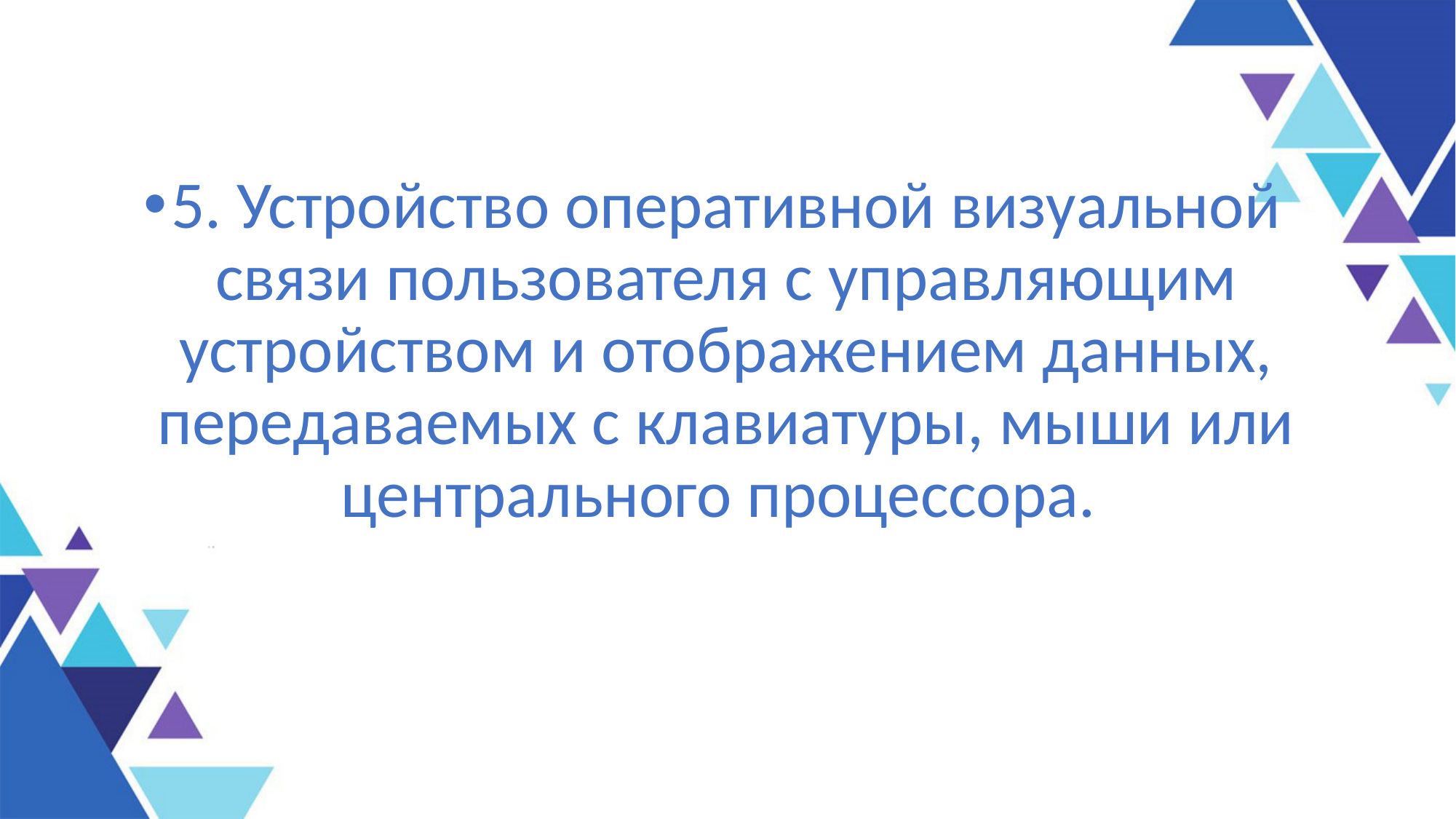

5. Устройство оперативной визуальной связи пользователя с управляющим устройством и отображением данных, передаваемых с клавиатуры, мыши или центрального процессора.